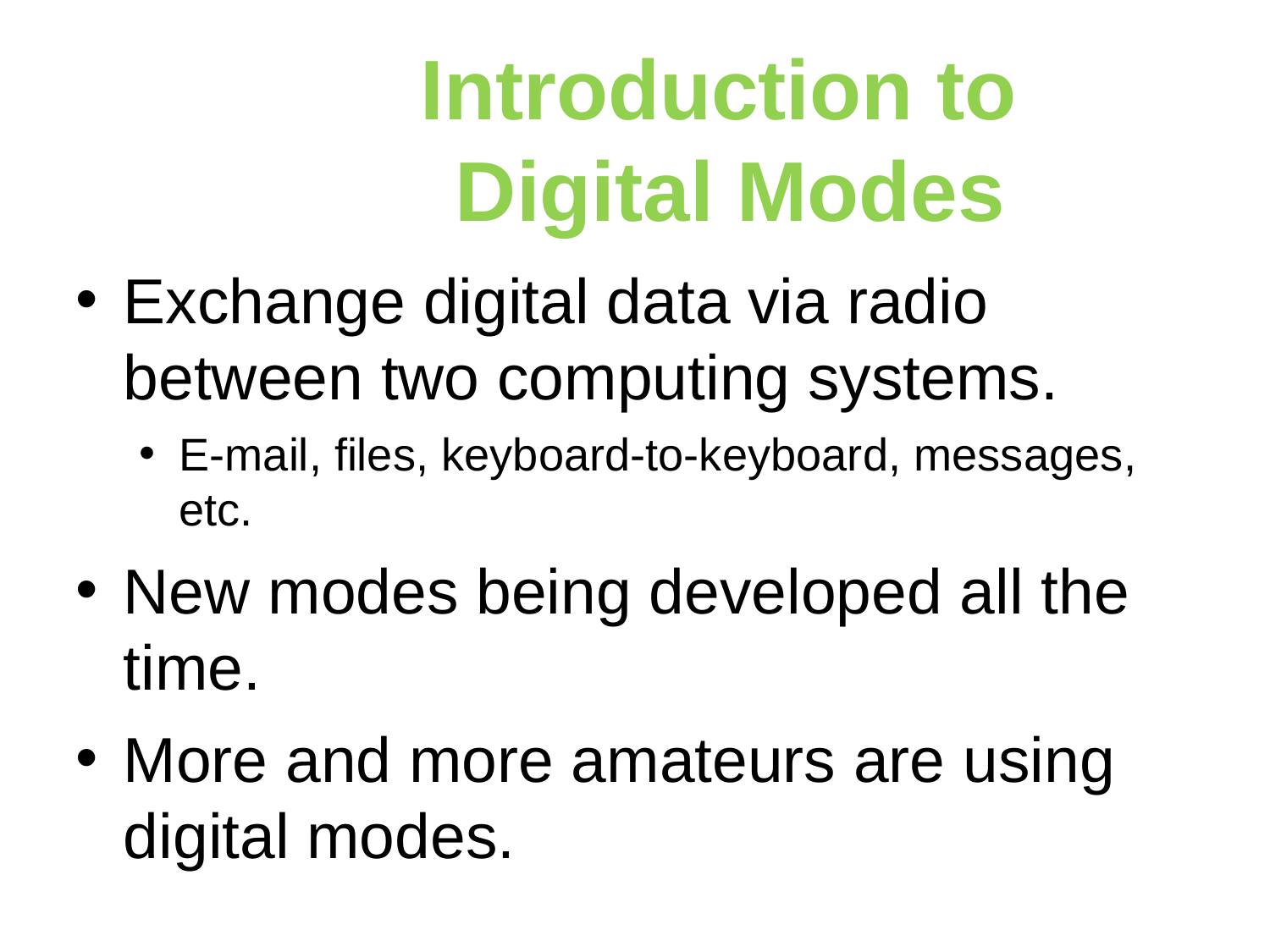

Introduction to
Digital Modes
Exchange digital data via radio between two computing systems.
E-mail, files, keyboard-to-keyboard, messages, etc.
New modes being developed all the time.
More and more amateurs are using digital modes.